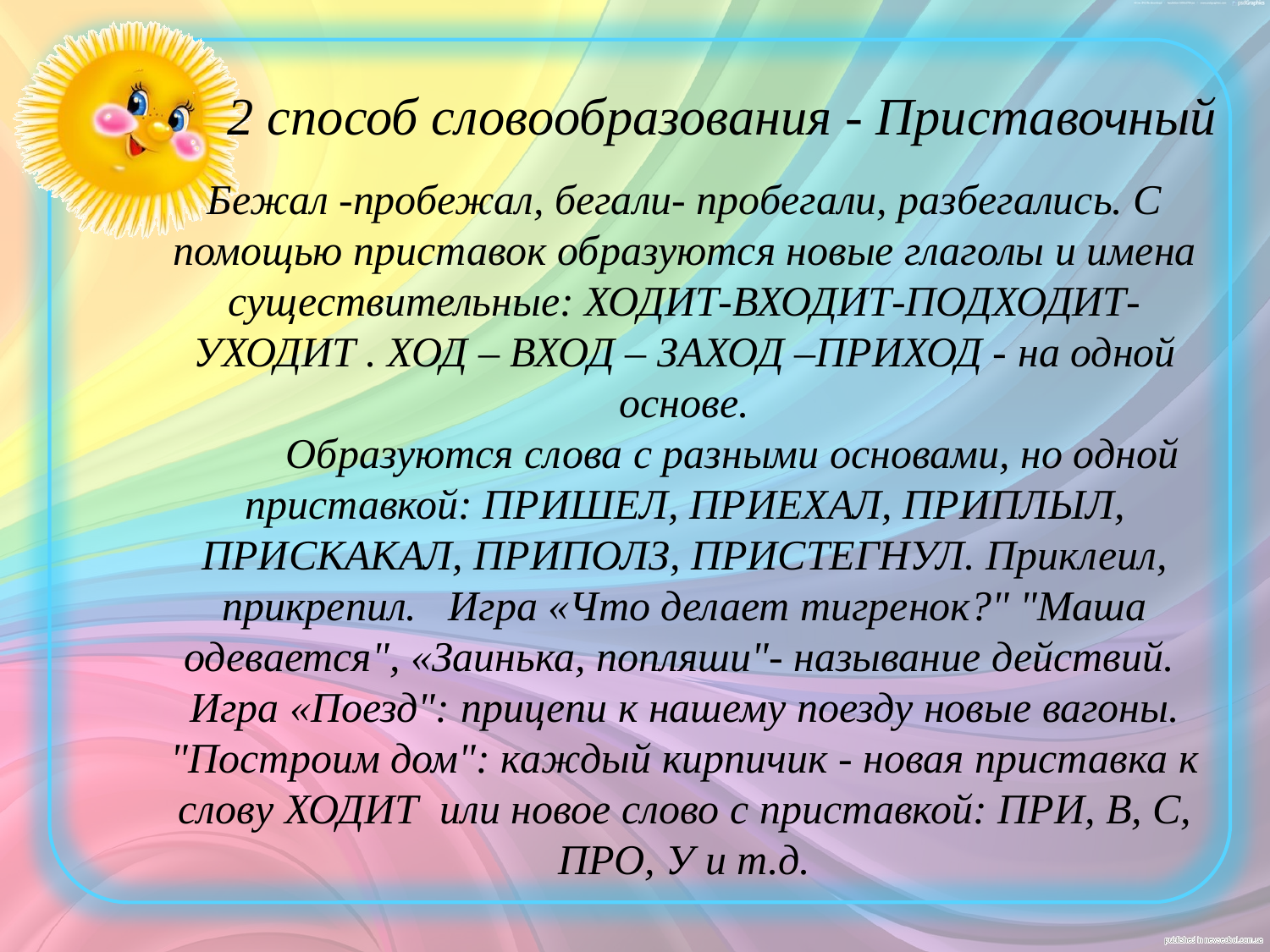

2 способ словообразования - Приставочный
# Бежал -пробежал, бегали- пробегали, разбегались. С помощью приставок образуются новые глаголы и имена существительные: ХОДИТ-ВХОДИТ-ПОДХОДИТ-УХОДИТ . ХОД – ВХОД – ЗАХОД –ПРИХОД - на одной основе. Образуются слова с разными основами, но одной приставкой: ПРИШЕЛ, ПРИЕХАЛ, ПРИПЛЫЛ, ПРИСКАКАЛ, ПРИПОЛЗ, ПРИСТЕГНУЛ. Приклеил, прикрепил.   Игра «Что делает тигренок?" "Маша одевается", «Заинька, попляши"- называние действий.  Игра «Поезд": прицепи к нашему поезду новые вагоны. "Построим дом": каждый кирпичик - новая приставка к слову ХОДИТ  или новое слово с приставкой: ПРИ, В, С, ПРО, У и т.д.